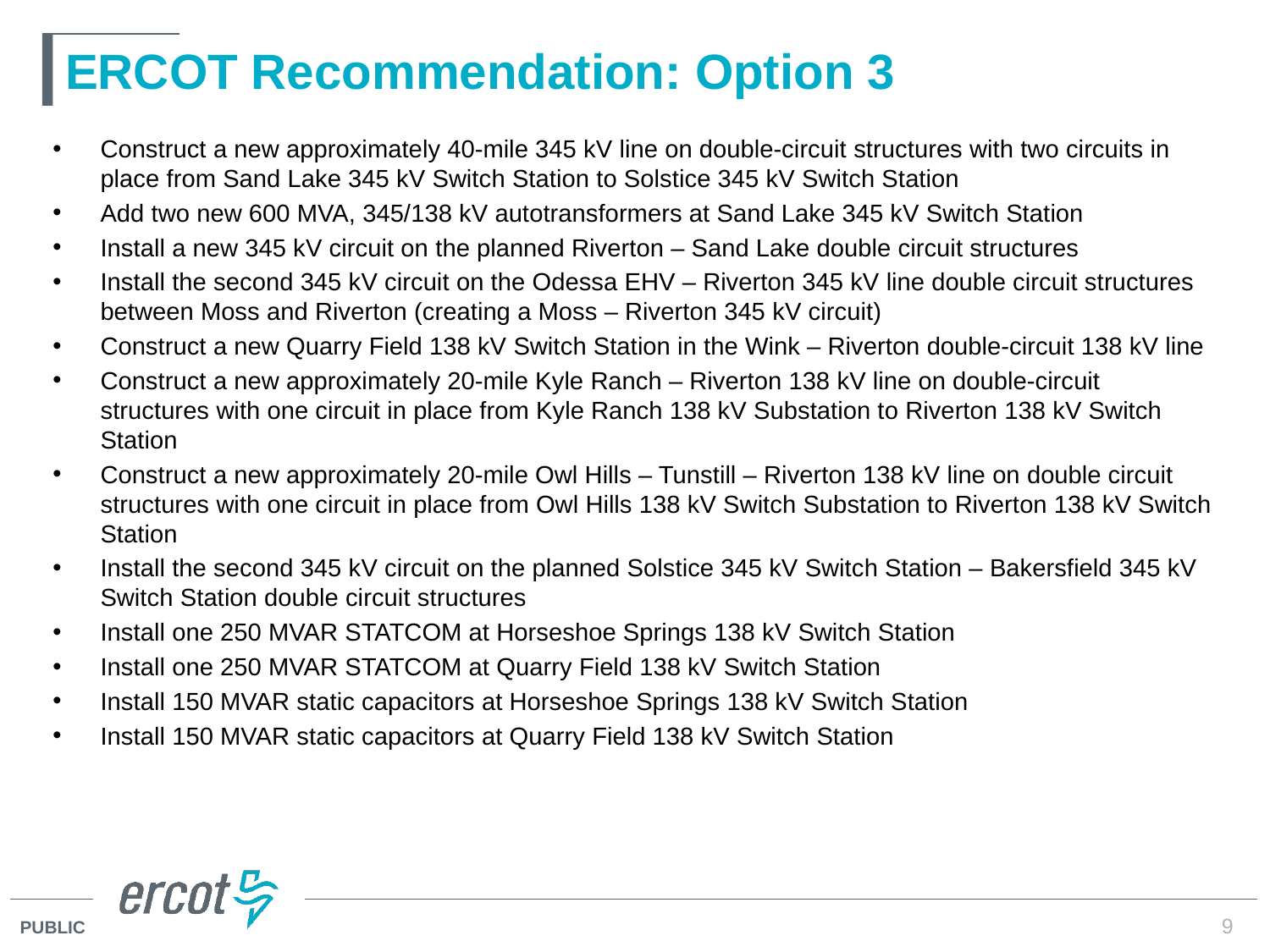

# ERCOT Recommendation: Option 3
Construct a new approximately 40-mile 345 kV line on double-circuit structures with two circuits in place from Sand Lake 345 kV Switch Station to Solstice 345 kV Switch Station
Add two new 600 MVA, 345/138 kV autotransformers at Sand Lake 345 kV Switch Station
Install a new 345 kV circuit on the planned Riverton – Sand Lake double circuit structures
Install the second 345 kV circuit on the Odessa EHV – Riverton 345 kV line double circuit structures between Moss and Riverton (creating a Moss – Riverton 345 kV circuit)
Construct a new Quarry Field 138 kV Switch Station in the Wink – Riverton double-circuit 138 kV line
Construct a new approximately 20-mile Kyle Ranch – Riverton 138 kV line on double-circuit structures with one circuit in place from Kyle Ranch 138 kV Substation to Riverton 138 kV Switch Station
Construct a new approximately 20-mile Owl Hills – Tunstill – Riverton 138 kV line on double circuit structures with one circuit in place from Owl Hills 138 kV Switch Substation to Riverton 138 kV Switch Station
Install the second 345 kV circuit on the planned Solstice 345 kV Switch Station – Bakersfield 345 kV Switch Station double circuit structures
Install one 250 MVAR STATCOM at Horseshoe Springs 138 kV Switch Station
Install one 250 MVAR STATCOM at Quarry Field 138 kV Switch Station
Install 150 MVAR static capacitors at Horseshoe Springs 138 kV Switch Station
Install 150 MVAR static capacitors at Quarry Field 138 kV Switch Station
9